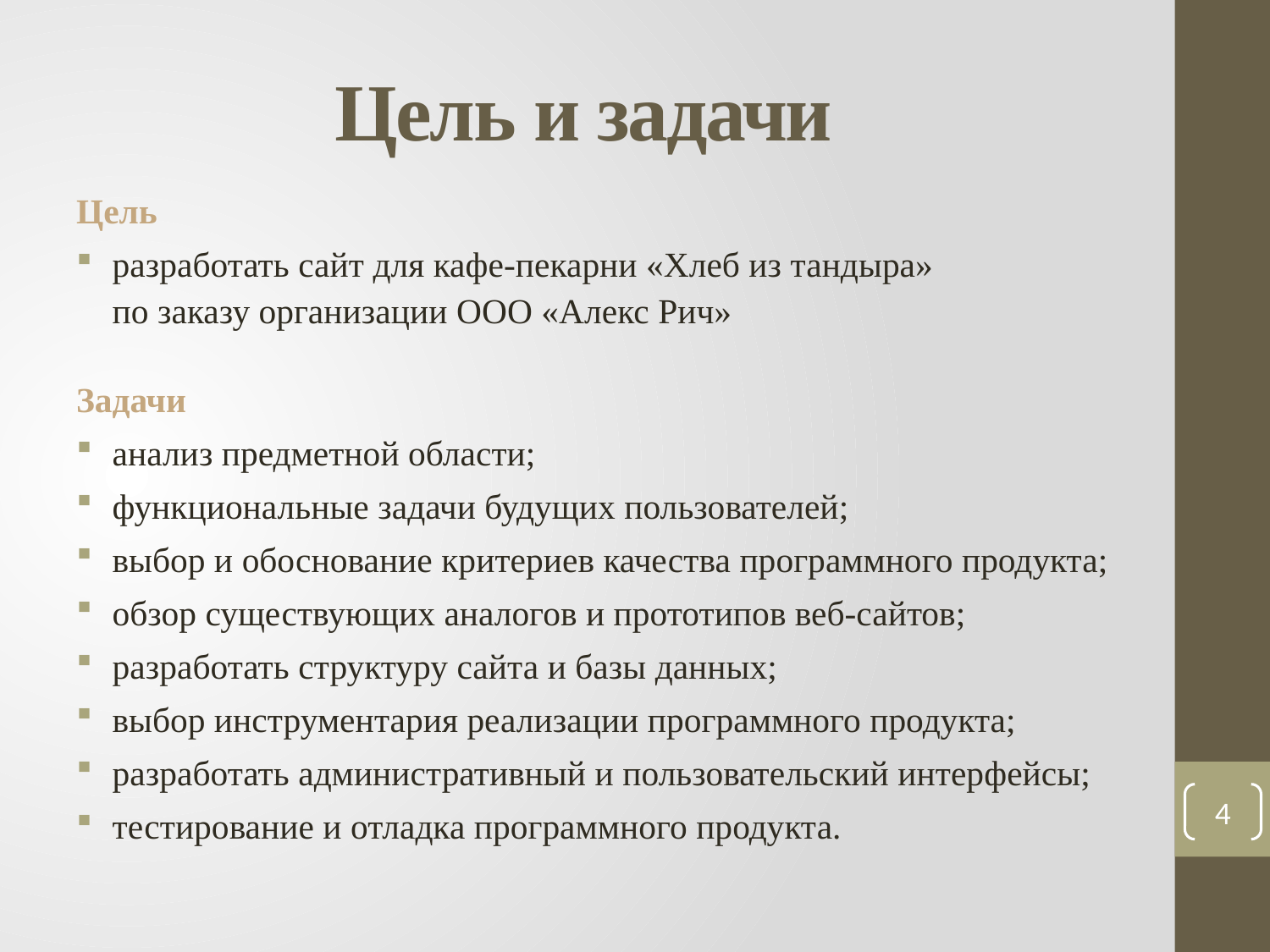

# Цель и задачи
Цель
разработать сайт для кафе-пекарни «Хлеб из тандыра»
по заказу организации ООО «Алекс Рич»

Задачи
анализ предметной области;
функциональные задачи будущих пользователей;
выбор и обоснование критериев качества программного продукта;
обзор существующих аналогов и прототипов веб-сайтов;
разработать структуру сайта и базы данных;
выбор инструментария реализации программного продукта;
разработать административный и пользовательский интерфейсы;
тестирование и отладка программного продукта.

4